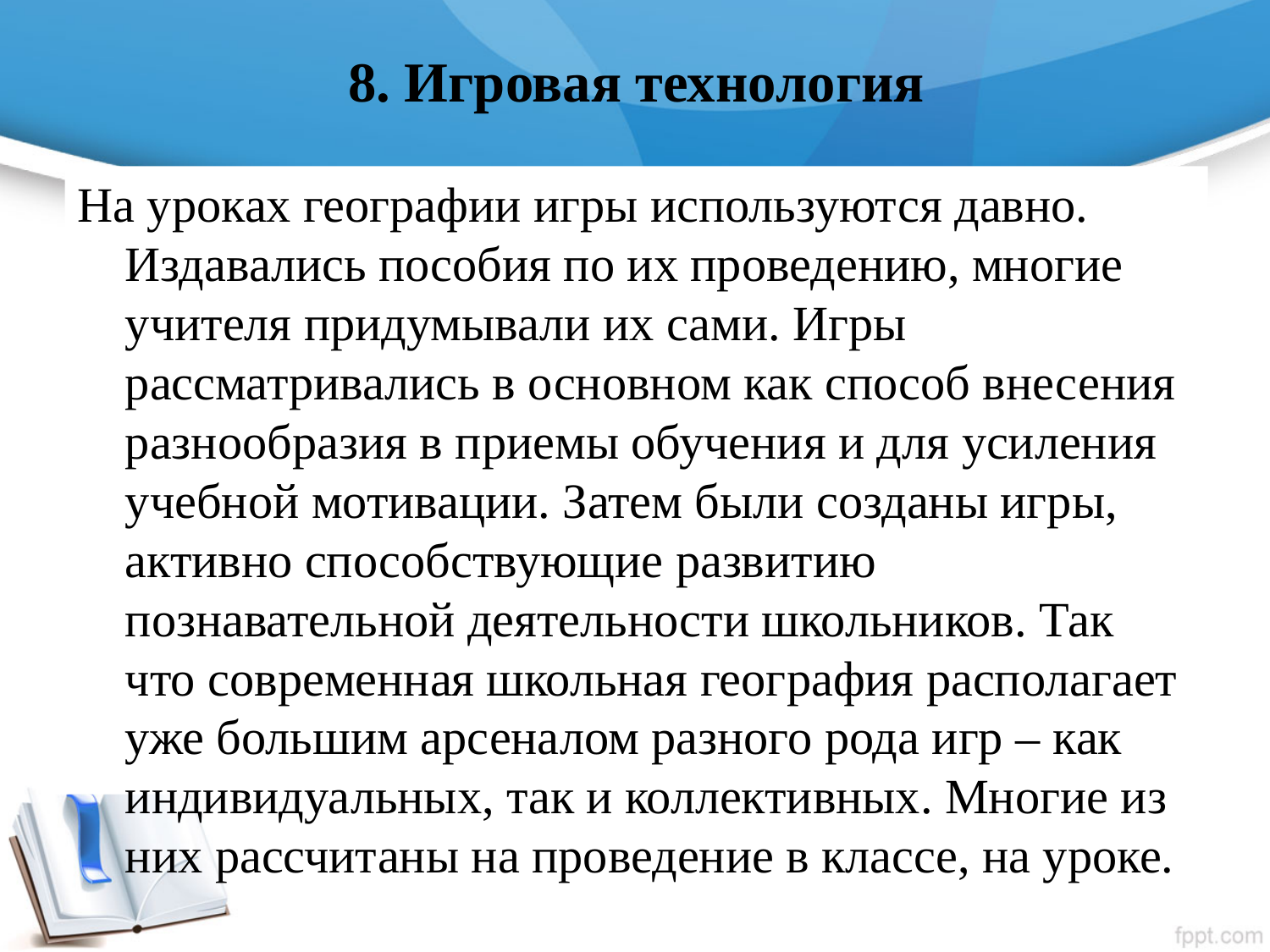

# 8. Игровая технология
На уроках географии игры используются давно. Издавались пособия по их проведению, многие учителя придумывали их сами. Игры рассматривались в основном как способ внесения разнообразия в приемы обучения и для усиления учебной мотивации. Затем были созданы игры, активно способствующие развитию познавательной деятельности школьников. Так что современная школьная география располагает уже большим арсеналом разного рода игр – как индивидуальных, так и коллективных. Многие из них рассчитаны на проведение в классе, на уроке.